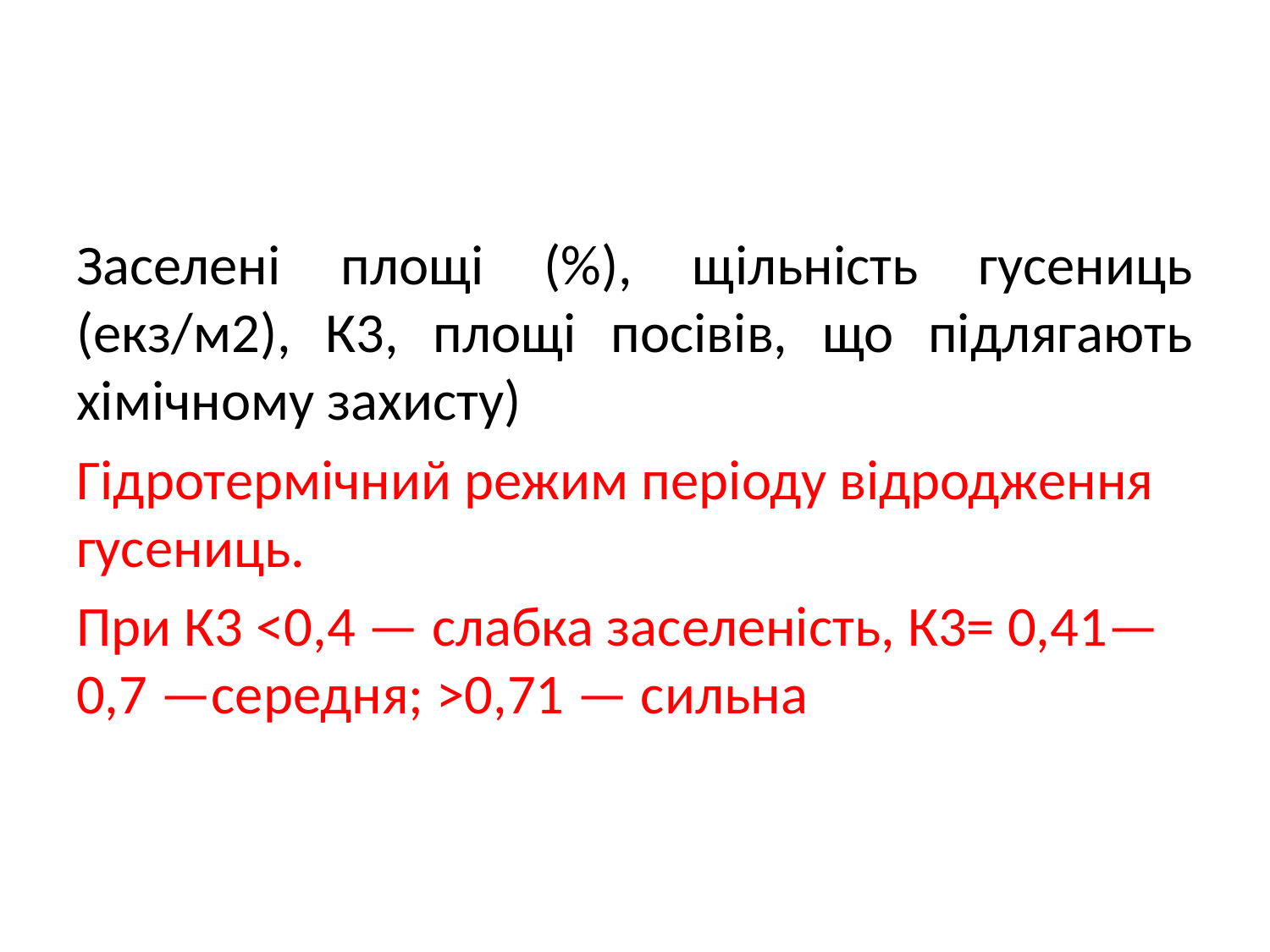

#
Заселені площі (%), щільність гусениць (екз/м2), К3, площі посівів, що підлягають хімічному захисту)
Гідротермічний режим періоду відродження гусениць.
При К3 <0,4 — слабка заселеність, К3= 0,41—0,7 —середня; >0,71 — сильна